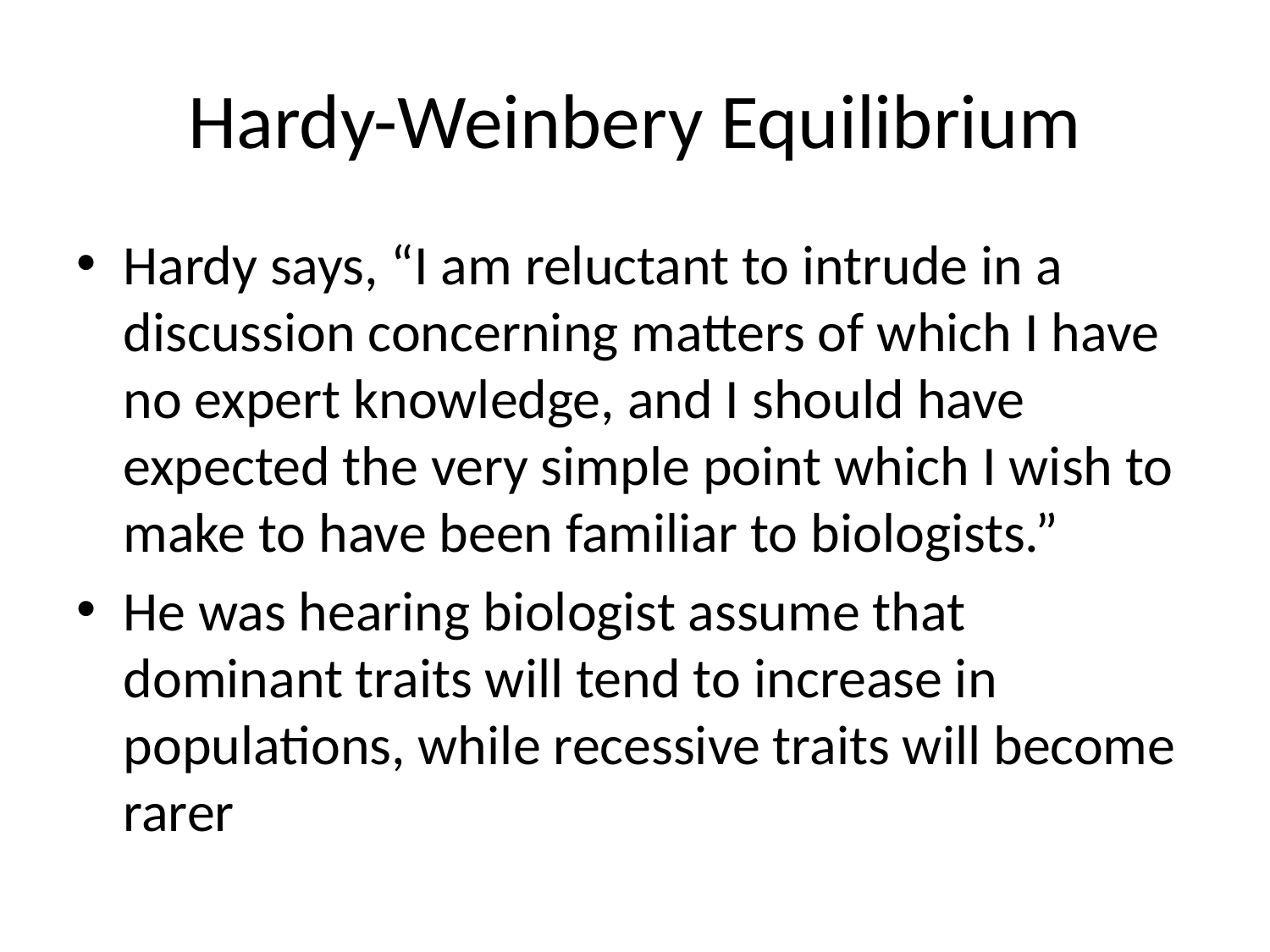

# Hardy-Weinbery Equilibrium
Hardy says, “I am reluctant to intrude in a discussion concerning matters of which I have no expert knowledge, and I should have expected the very simple point which I wish to make to have been familiar to biologists.”
He was hearing biologist assume that dominant traits will tend to increase in populations, while recessive traits will become rarer